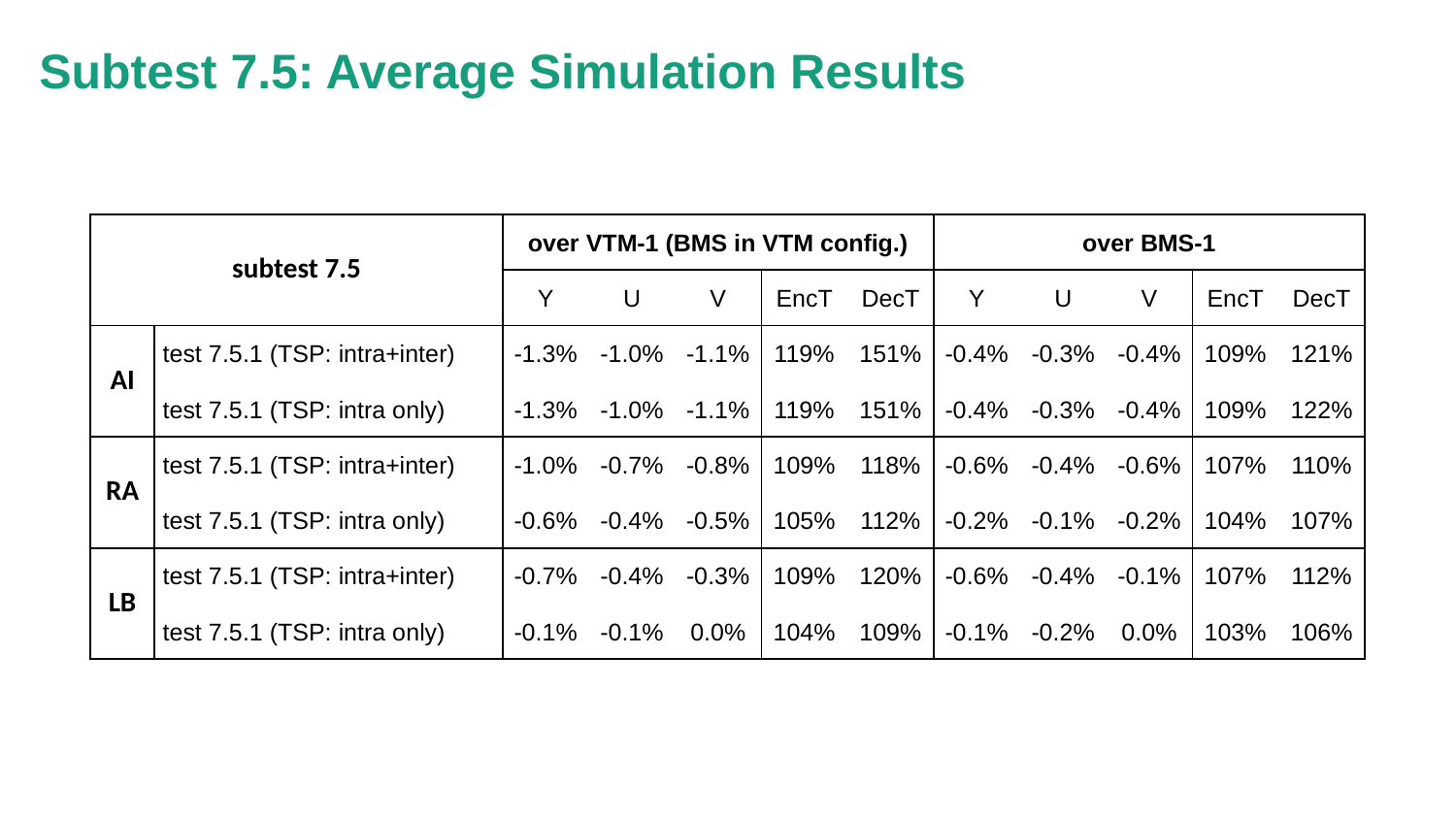

# Subtest 7.5: Average Simulation Results
| subtest 7.5 |  | over VTM-1 (BMS in VTM config.) |  |  |  |  | over BMS-1 |  |  |  |  |
| --- | --- | --- | --- | --- | --- | --- | --- | --- | --- | --- | --- |
|  |  | Y | U | V | EncT | DecT | Y | U | V | EncT | DecT |
| AI | test 7.5.1 (TSP: intra+inter) | -1.3% | -1.0% | -1.1% | 119% | 151% | -0.4% | -0.3% | -0.4% | 109% | 121% |
|  | test 7.5.1 (TSP: intra only) | -1.3% | -1.0% | -1.1% | 119% | 151% | -0.4% | -0.3% | -0.4% | 109% | 122% |
| RA | test 7.5.1 (TSP: intra+inter) | -1.0% | -0.7% | -0.8% | 109% | 118% | -0.6% | -0.4% | -0.6% | 107% | 110% |
|  | test 7.5.1 (TSP: intra only) | -0.6% | -0.4% | -0.5% | 105% | 112% | -0.2% | -0.1% | -0.2% | 104% | 107% |
| LB | test 7.5.1 (TSP: intra+inter) | -0.7% | -0.4% | -0.3% | 109% | 120% | -0.6% | -0.4% | -0.1% | 107% | 112% |
|  | test 7.5.1 (TSP: intra only) | -0.1% | -0.1% | 0.0% | 104% | 109% | -0.1% | -0.2% | 0.0% | 103% | 106% |